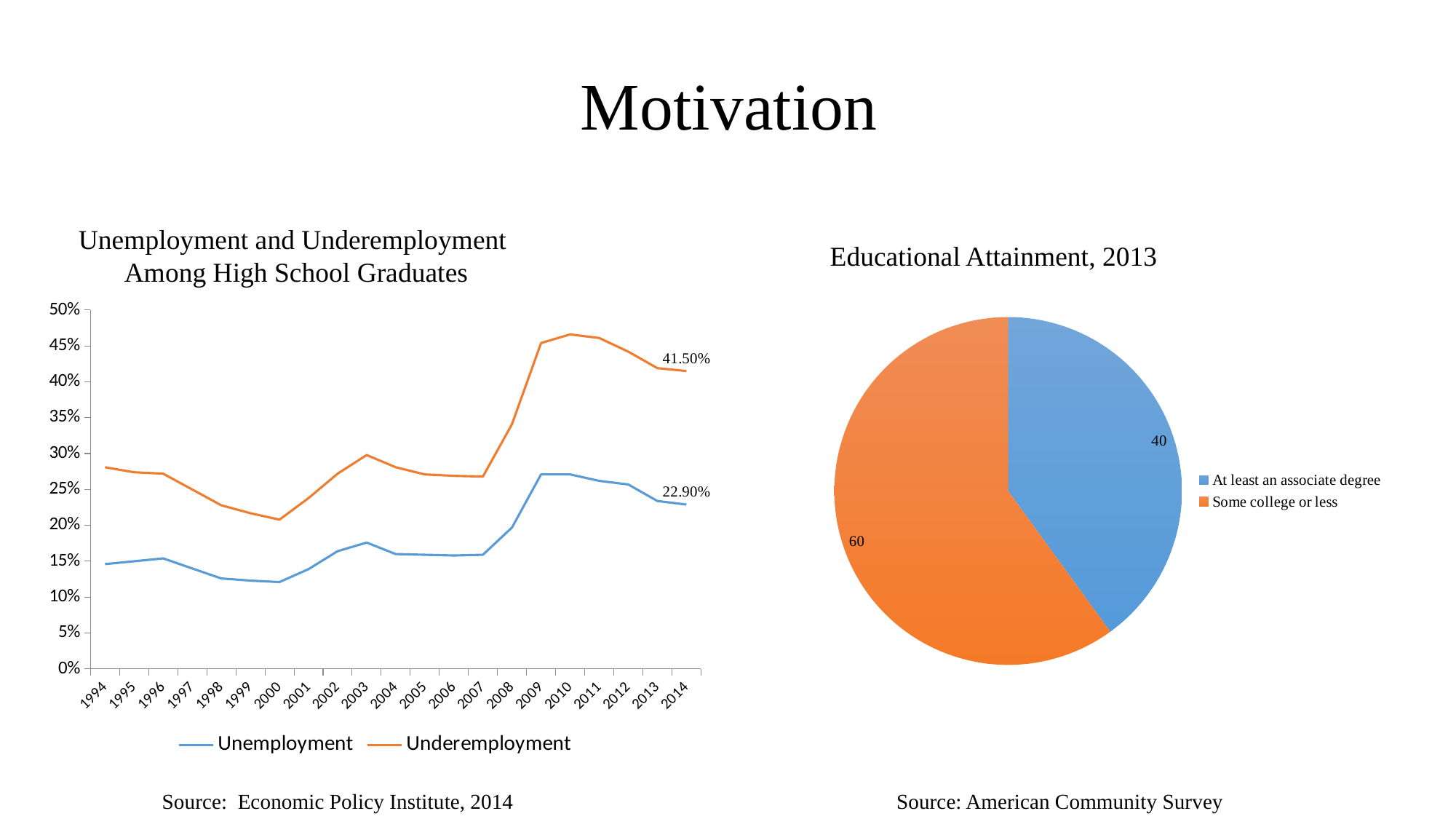

# Motivation
Unemployment and Underemployment
Among High School Graduates
Educational Attainment, 2013

### Chart

| Category | Unemployment | Underemployment |
|---|---|---|
| 1994 | 0.146 | 0.281 |
| 1995 | 0.15 | 0.274 |
| 1996 | 0.154 | 0.272 |
| 1997 | 0.14 | 0.25 |
| 1998 | 0.126 | 0.228 |
| 1999 | 0.123 | 0.217 |
| 2000 | 0.121 | 0.208 |
| 2001 | 0.139 | 0.238 |
| 2002 | 0.164 | 0.272 |
| 2003 | 0.176 | 0.298 |
| 2004 | 0.16 | 0.281 |
| 2005 | 0.159 | 0.271 |
| 2006 | 0.158 | 0.269 |
| 2007 | 0.159 | 0.268 |
| 2008 | 0.197 | 0.341 |
| 2009 | 0.271 | 0.454 |
| 2010 | 0.271 | 0.466 |
| 2011 | 0.262 | 0.461 |
| 2012 | 0.257 | 0.442 |
| 2013 | 0.234 | 0.419 |
| 2014 | 0.229 | 0.415 |

### Chart

| Category |  |
|---|---|
| At least an associate degree | 40.0 |
| Some college or less | 60.0 |
Source:  Economic Policy Institute, 2014
Source: American Community Survey